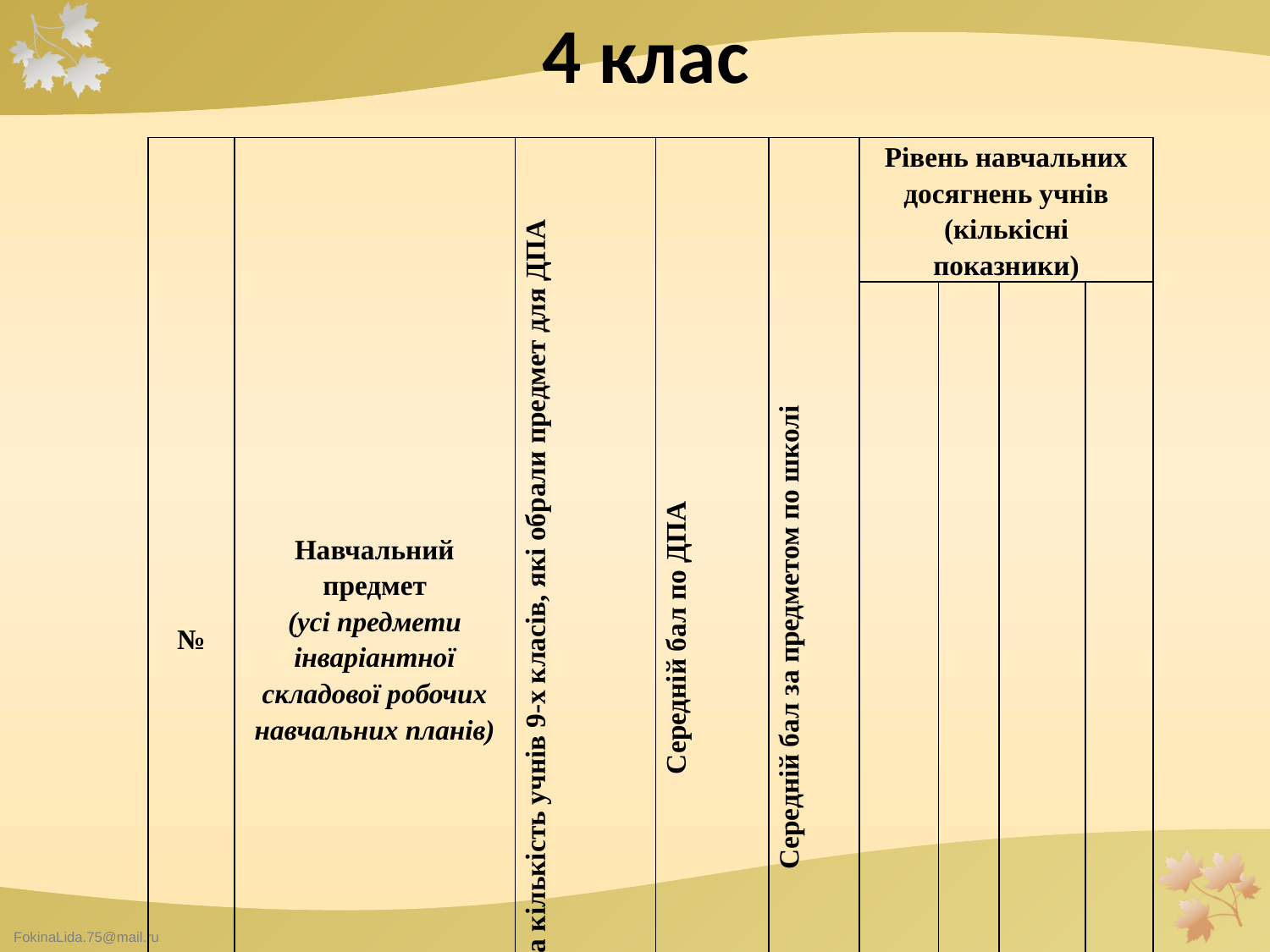

# 4 клас
| № | Навчальний предмет (усі предмети інваріантної складової робочих навчальних планів) | Загальна кількість учнів 9-х класів, які обрали предмет для ДПА | Середній бал по ДПА | Середній бал за предметом по школі | Рівень навчальних досягнень учнів (кількісні показники) |  |  |  |
| --- | --- | --- | --- | --- | --- | --- | --- | --- |
|  |  |  |  |  | початковий | середній | достатній | високий |
| 1 | українська мова | 26 (25) | 7,76 (7,58) | 8,15 (8,54) | 0 | 5 (4) | 16 (12) | 5 (7) |
| 3 | українське читання | 26 (25) | 9,15 (9,13) | 9,00 (9,50) | 0 | 4 (4) | 8 (8) | 14 (12) |
| 4 | математика | 26 (25) | 8,46 (8,08) | 8,34 (8,45) | 0 | 3 (5) | 16 (11) | 7 (8) |